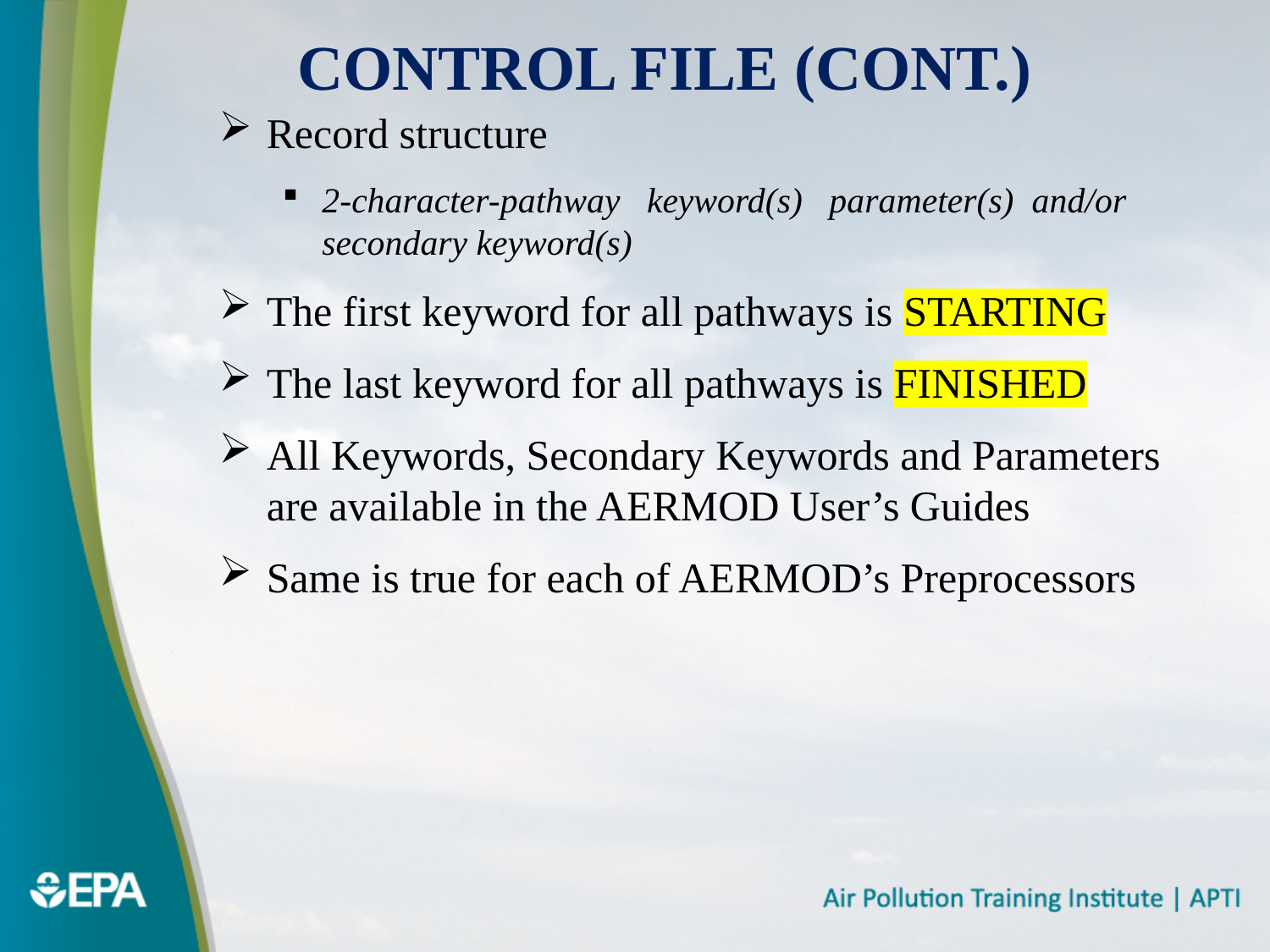

# Control File (Cont.)
Record structure
2-character-pathway   keyword(s)   parameter(s)  and/or   secondary keyword(s)
The first keyword for all pathways is STARTING
The last keyword for all pathways is FINISHED
All Keywords, Secondary Keywords and Parameters are available in the AERMOD User’s Guides
Same is true for each of AERMOD’s Preprocessors